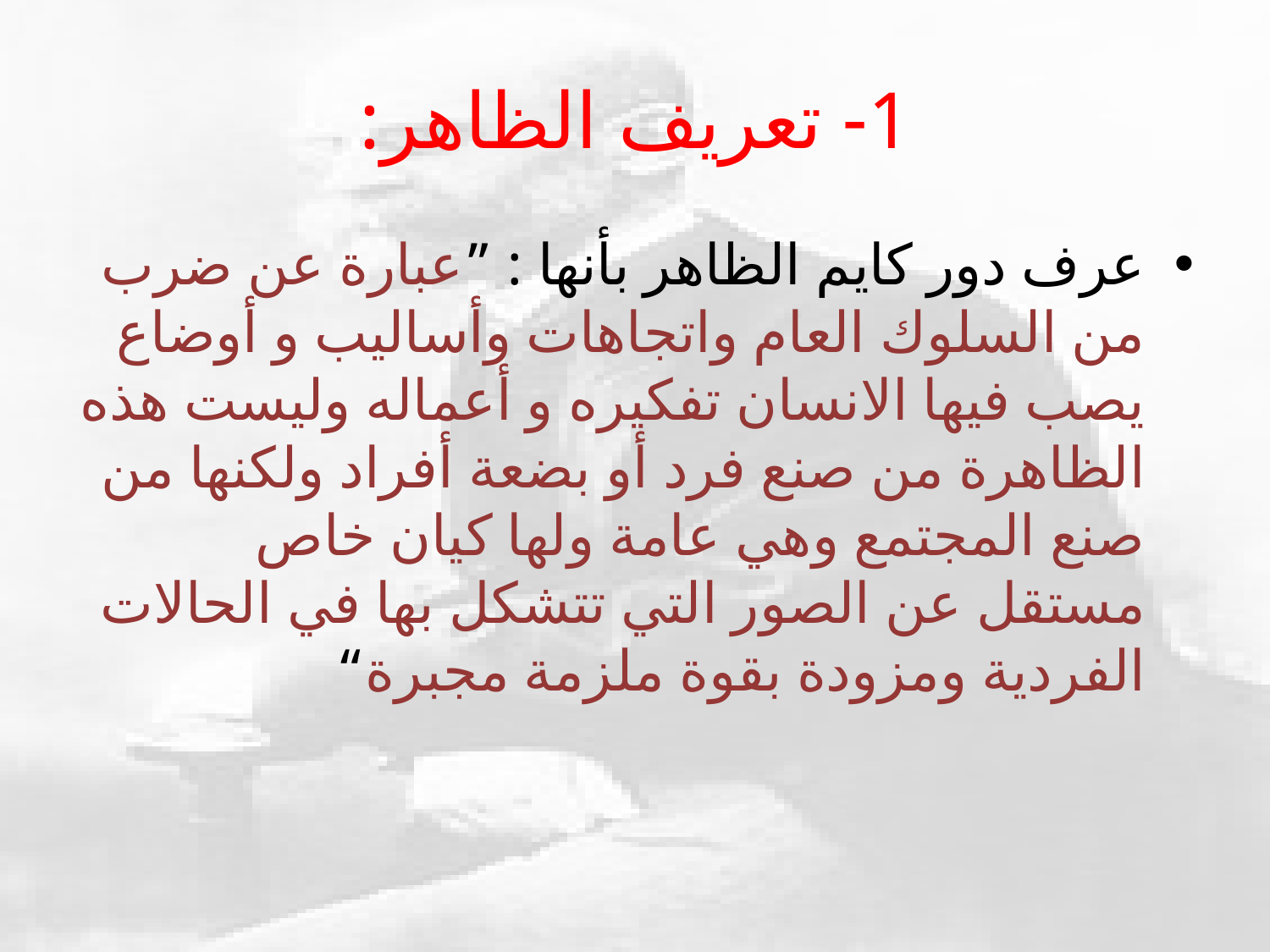

# 1- تعريف الظاهر:
عرف دور كايم الظاهر بأنها : ”عبارة عن ضرب من السلوك العام واتجاهات وأساليب و أوضاع يصب فيها الانسان تفكيره و أعماله وليست هذه الظاهرة من صنع فرد أو بضعة أفراد ولكنها من صنع المجتمع وهي عامة ولها كيان خاص مستقل عن الصور التي تتشكل بها في الحالات الفردية ومزودة بقوة ملزمة مجبرة“